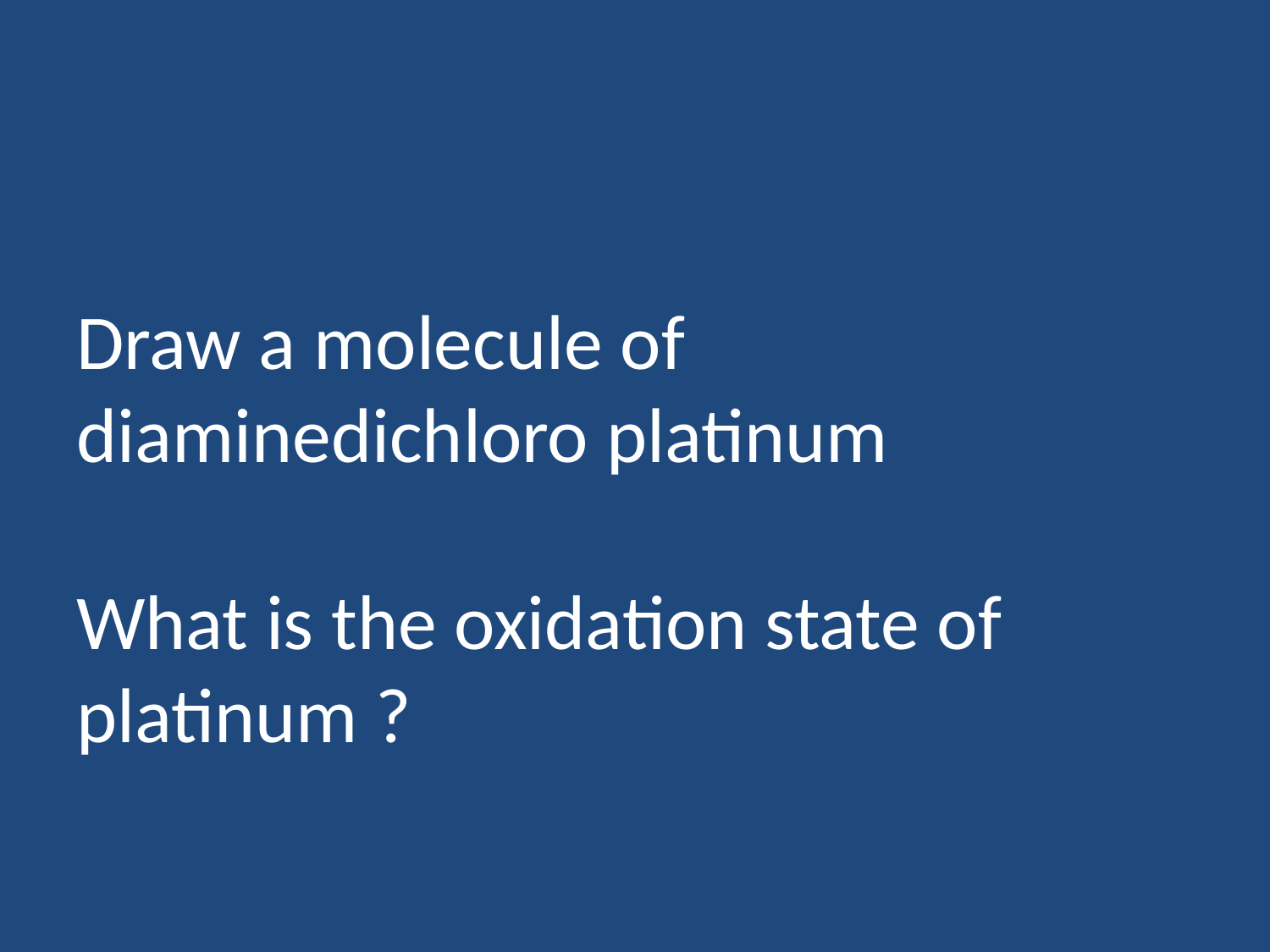

# Draw a molecule of diaminedichloro platinum What is the oxidation state of platinum ?